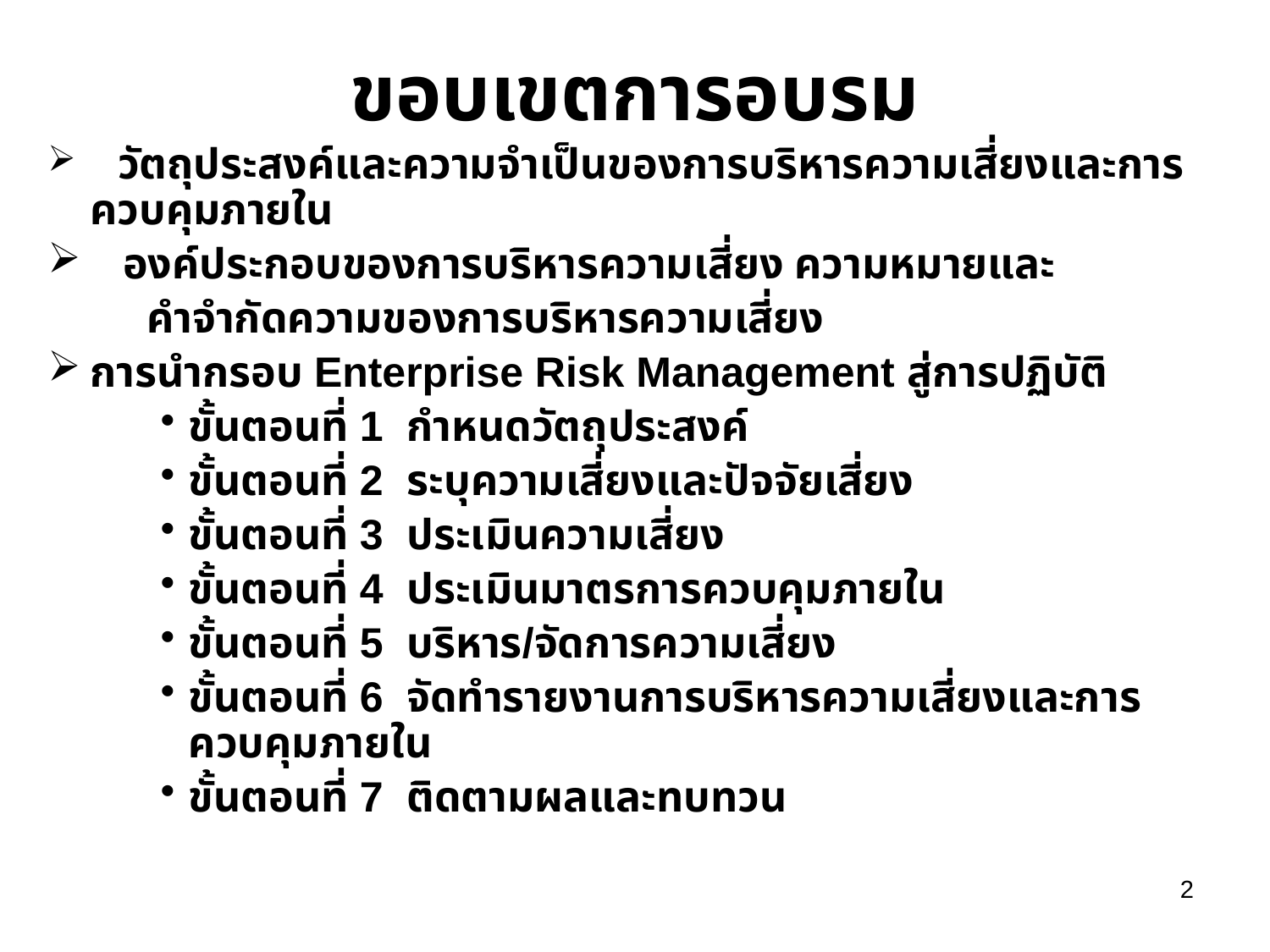

# ขอบเขตการอบรม
   วัตถุประสงค์และความจำเป็นของการบริหารความเสี่ยงและการควบคุมภายใน
   องค์ประกอบของการบริหารความเสี่ยง ความหมายและ
         คำจำกัดความของการบริหารความเสี่ยง
การนำกรอบ Enterprise Risk Management สู่การปฏิบัติ
ขั้นตอนที่ 1  กำหนดวัตถุประสงค์
ขั้นตอนที่ 2  ระบุความเสี่ยงและปัจจัยเสี่ยง
ขั้นตอนที่ 3  ประเมินความเสี่ยง
ขั้นตอนที่ 4  ประเมินมาตรการควบคุมภายใน
ขั้นตอนที่ 5  บริหาร/จัดการความเสี่ยง
ขั้นตอนที่ 6  จัดทำรายงานการบริหารความเสี่ยงและการควบคุมภายใน
ขั้นตอนที่ 7  ติดตามผลและทบทวน

2